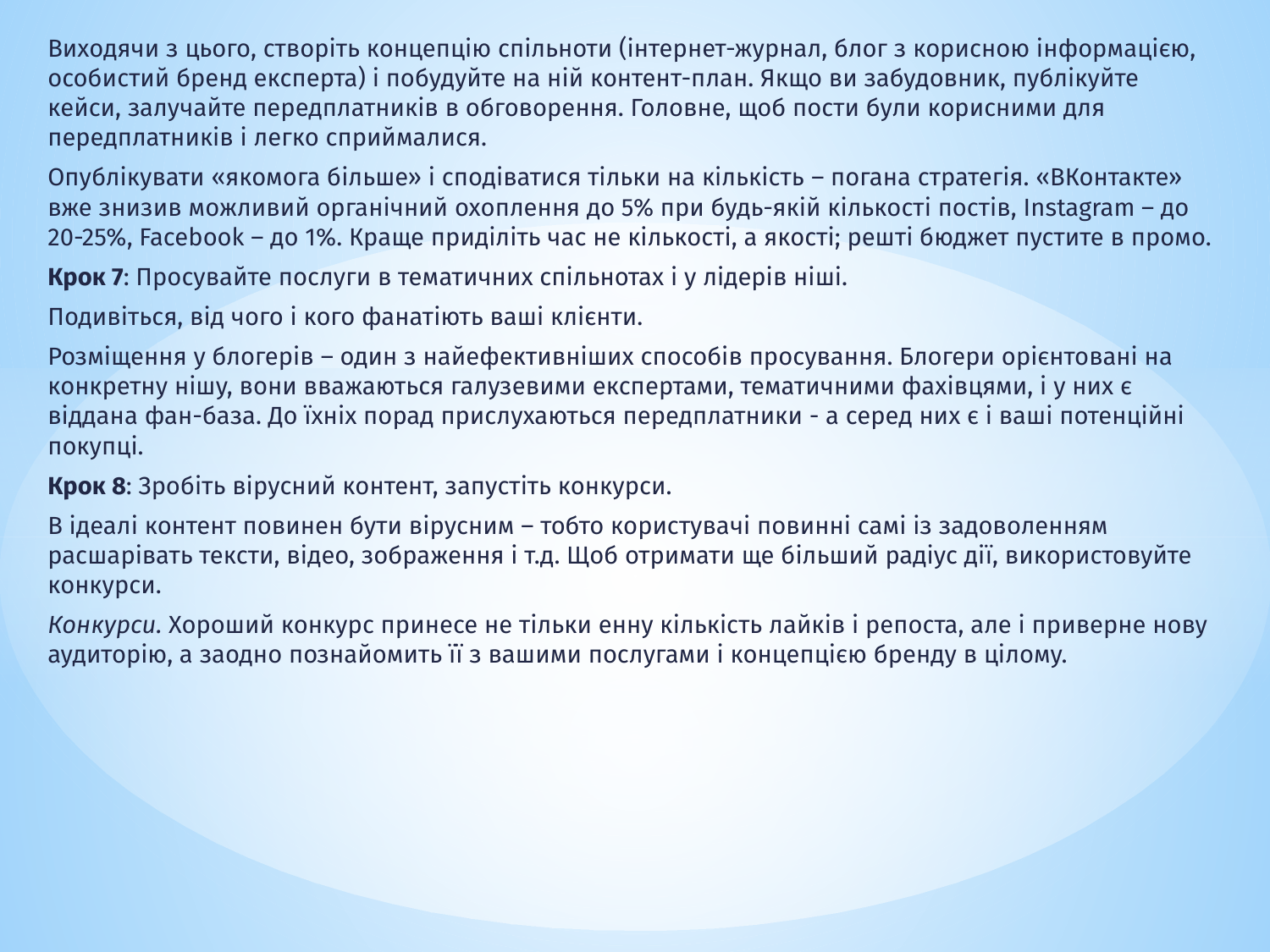

Виходячи з цього, створіть концепцію спільноти (інтернет-журнал, блог з корисною інформацією, особистий бренд експерта) і побудуйте на ній контент-план. Якщо ви забудовник, публікуйте кейси, залучайте передплатників в обговорення. Головне, щоб пости були корисними для передплатників і легко сприймалися.
Опублікувати «якомога більше» і сподіватися тільки на кількість – погана стратегія. «ВКонтакте» вже знизив можливий органічний охоплення до 5% при будь-якій кількості постів, Instagram – до 20-25%, Facebook – до 1%. Краще приділіть час не кількості, а якості; решті бюджет пустите в промо.
Крок 7: Просувайте послуги в тематичних спільнотах і у лідерів ніші.
Подивіться, від чого і кого фанатіють ваші клієнти.
Розміщення у блогерів – один з найефективніших способів просування. Блогери орієнтовані на конкретну нішу, вони вважаються галузевими експертами, тематичними фахівцями, і у них є віддана фан-база. До їхніх порад прислухаються передплатники - а серед них є і ваші потенційні покупці.
Крок 8: Зробіть вірусний контент, запустіть конкурси.
В ідеалі контент повинен бути вірусним – тобто користувачі повинні самі із задоволенням расшарівать тексти, відео, зображення і т.д. Щоб отримати ще більший радіус дії, використовуйте конкурси.
Конкурси. Хороший конкурс принесе не тільки енну кількість лайків і репоста, але і приверне нову аудиторію, а заодно познайомить її з вашими послугами і концепцією бренду в цілому.